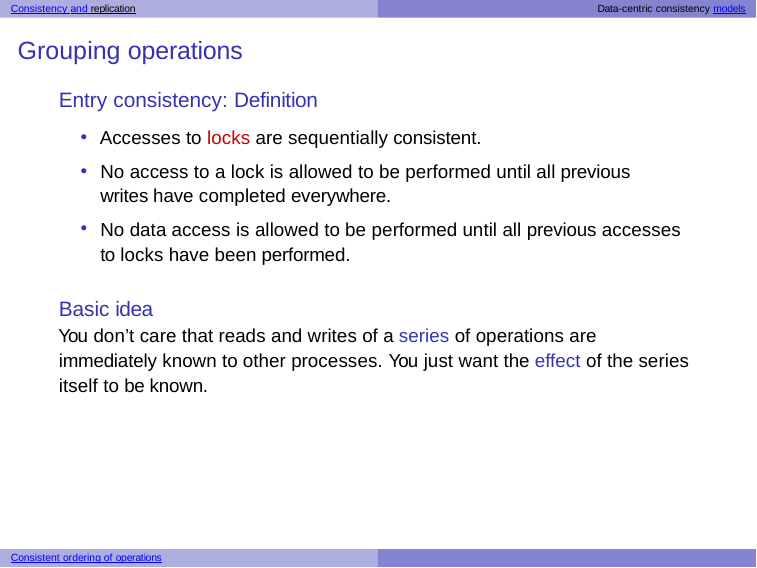

Consistency and replication	Data-centric consistency models
# Grouping operations
Entry consistency: Definition
Accesses to locks are sequentially consistent.
No access to a lock is allowed to be performed until all previous writes have completed everywhere.
No data access is allowed to be performed until all previous accesses to locks have been performed.

Basic idea
You don’t care that reads and writes of a series of operations are immediately known to other processes. You just want the effect of the series itself to be known.

Consistent ordering of operations